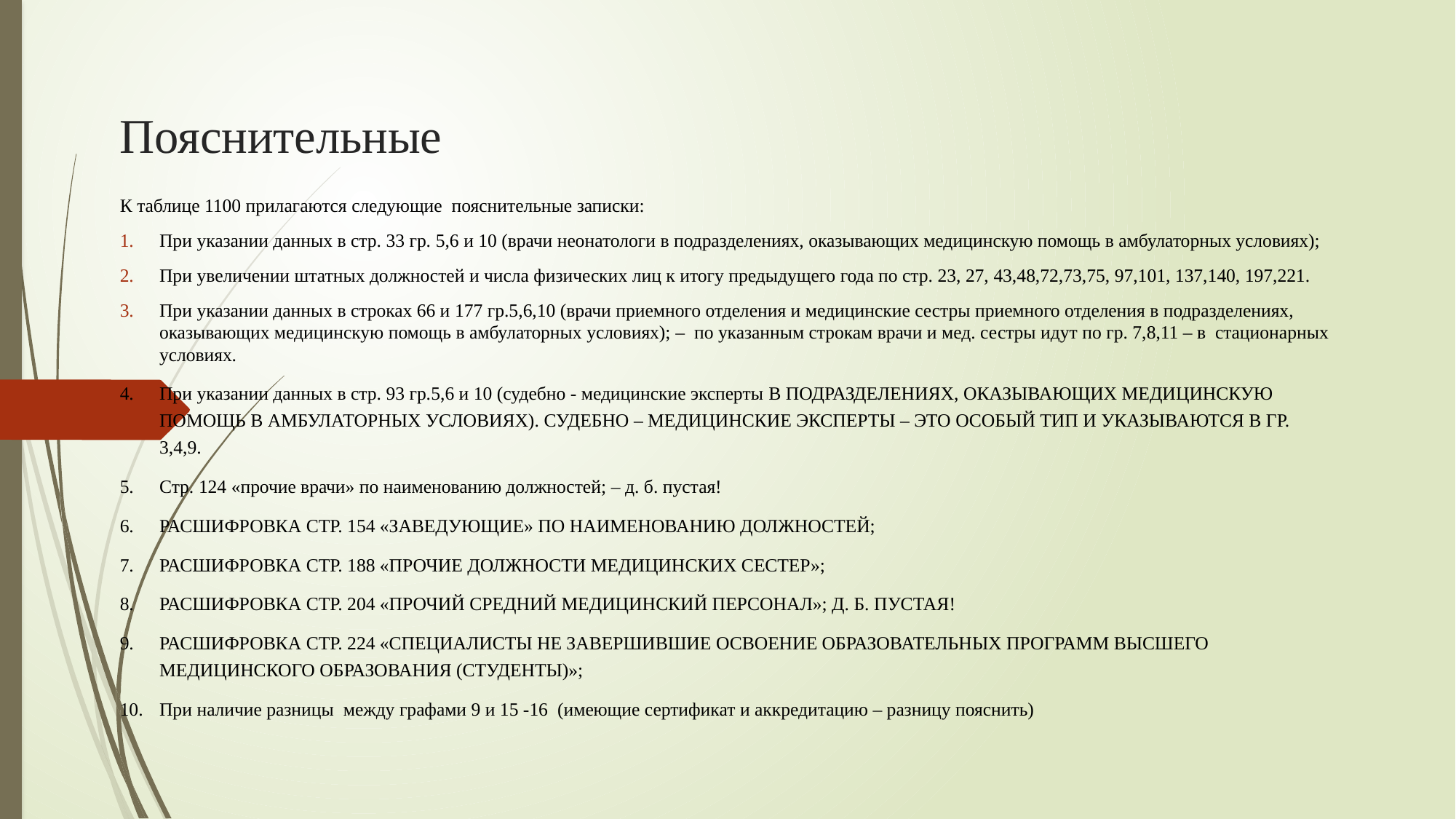

# Пояснительные
К таблице 1100 прилагаются следующие  пояснительные записки:
При указании данных в стр. 33 гр. 5,6 и 10 (врачи неонатологи в подразделениях, оказывающих медицинскую помощь в амбулаторных условиях);
При увеличении штатных должностей и числа физических лиц к итогу предыдущего года по стр. 23, 27, 43,48,72,73,75, 97,101, 137,140, 197,221.
При указании данных в строках 66 и 177 гр.5,6,10 (врачи приемного отделения и медицинские сестры приемного отделения в подразделениях, оказывающих медицинскую помощь в амбулаторных условиях); –  по указанным строкам врачи и мед. сестры идут по гр. 7,8,11 – в  стационарных условиях.
При указании данных в стр. 93 гр.5,6 и 10 (судебно - медицинские эксперты в подразделениях, оказывающих медицинскую помощь в амбулаторных условиях). Судебно – медицинские эксперты – это особый тип и указываются в гр. 3,4,9.
Стр. 124 «прочие врачи» по наименованию должностей; – д. б. пустая!
Расшифровка стр. 154 «заведующие» по наименованию должностей;
Расшифровка стр. 188 «прочие должности медицинских сестер»;
Расшифровка стр. 204 «прочий средний медицинский персонал»; д. б. пустая!
Расшифровка стр. 224 «специалисты не завершившие освоение образовательных программ высшего медицинского образования (студенты)»;
При наличие разницы  между графами 9 и 15 -16  (имеющие сертификат и аккредитацию – разницу пояснить)